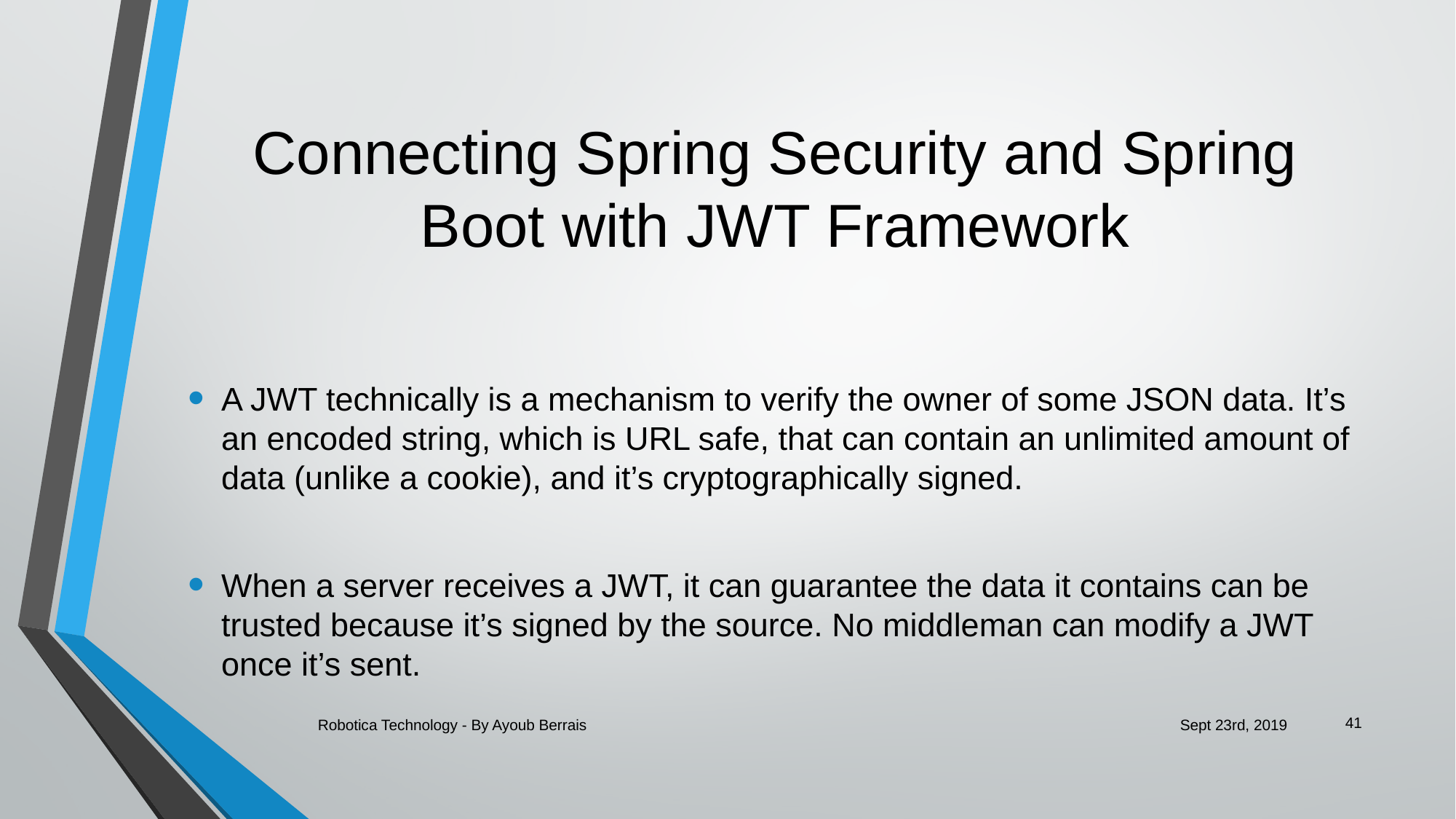

# Connecting Spring Security and Spring Boot with JWT Framework

A JWT technically is a mechanism to verify the owner of some JSON data. It’s an encoded string, which is URL safe, that can contain an unlimited amount of data (unlike a cookie), and it’s cryptographically signed.

When a server receives a JWT, it can guarantee the data it contains can be trusted because it’s signed by the source. No middleman can modify a JWT once it’s sent.

41
Robotica Technology - By Ayoub Berrais
Sept 23rd, 2019